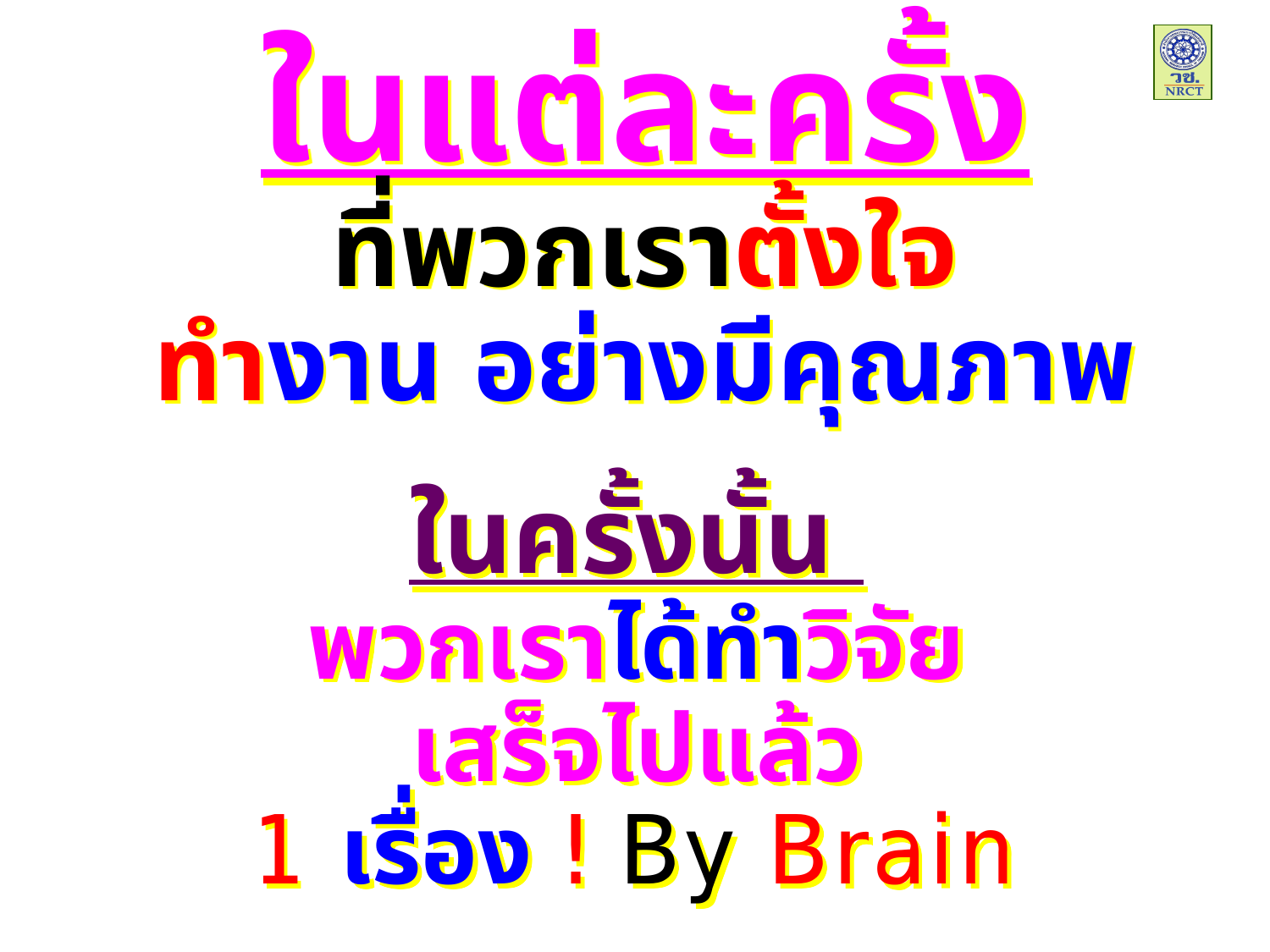

ในแต่ละครั้ง
ที่พวกเราตั้งใจ
ทำงาน อย่างมีคุณภาพ
ในครั้งนั้น
พวกเราได้ทำวิจัย
เสร็จไปแล้ว
1 เรื่อง ! By Brain